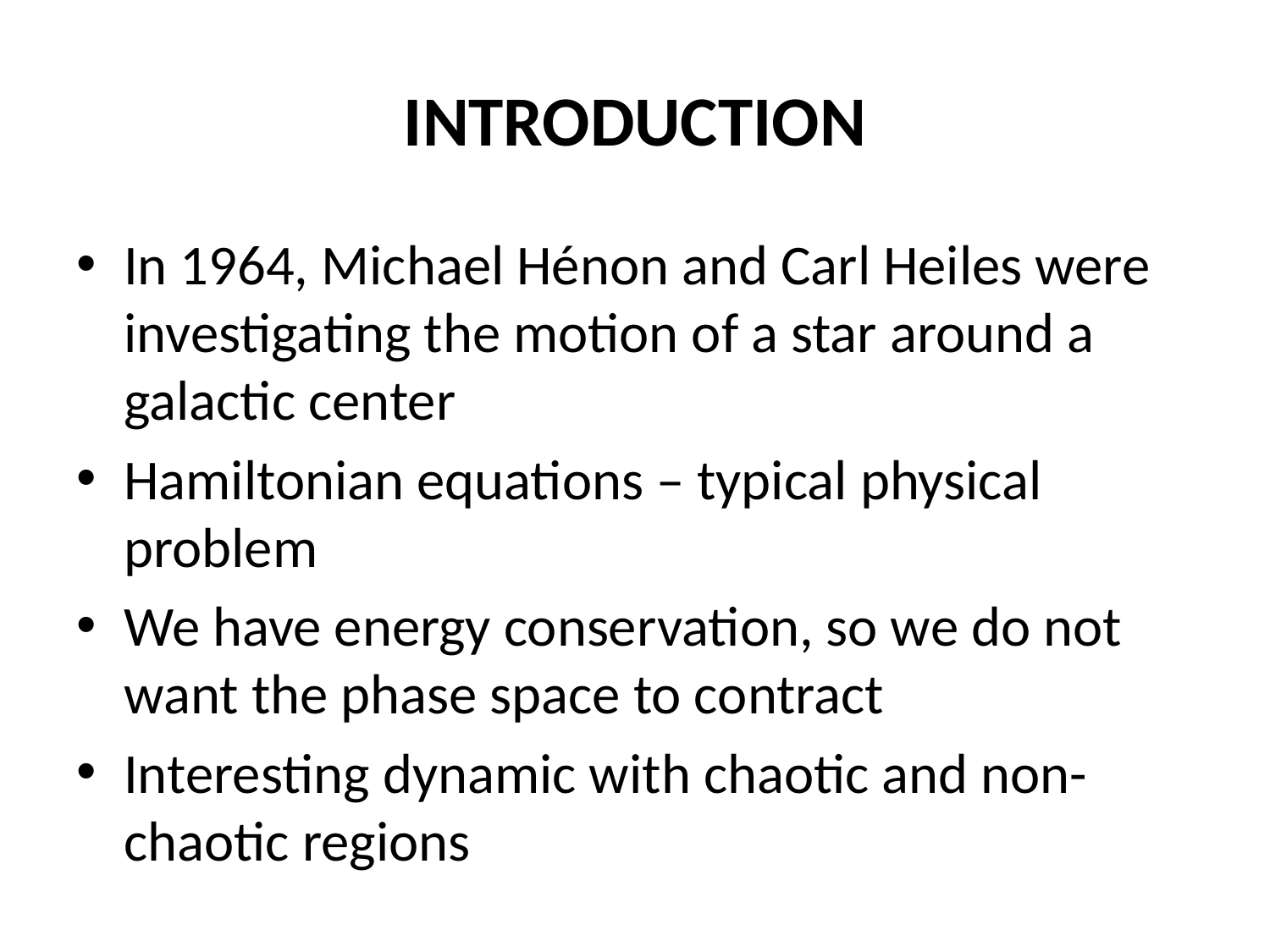

# Introduction
In 1964, Michael Hénon and Carl Heiles were investigating the motion of a star around a galactic center
Hamiltonian equations – typical physical problem
We have energy conservation, so we do not want the phase space to contract
Interesting dynamic with chaotic and non-chaotic regions